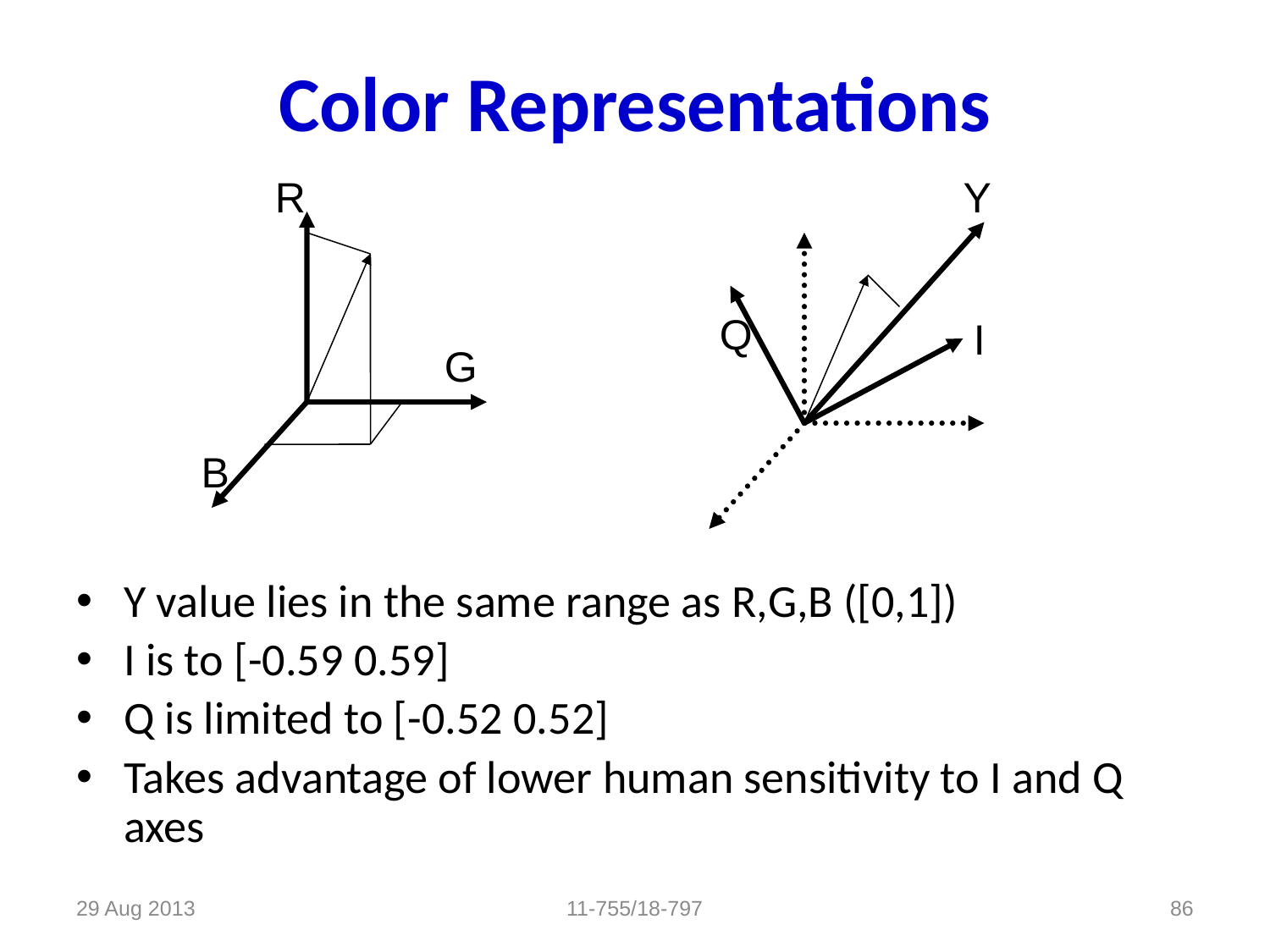

# Color Representations
R
Y

Q
I
G

B

Y value lies in the same range as R,G,B ([0,1])
I is to [-0.59 0.59]
Q is limited to [-0.52 0.52]
Takes advantage of lower human sensitivity to I and Q axes
29 Aug 2013
11-755/18-797
86